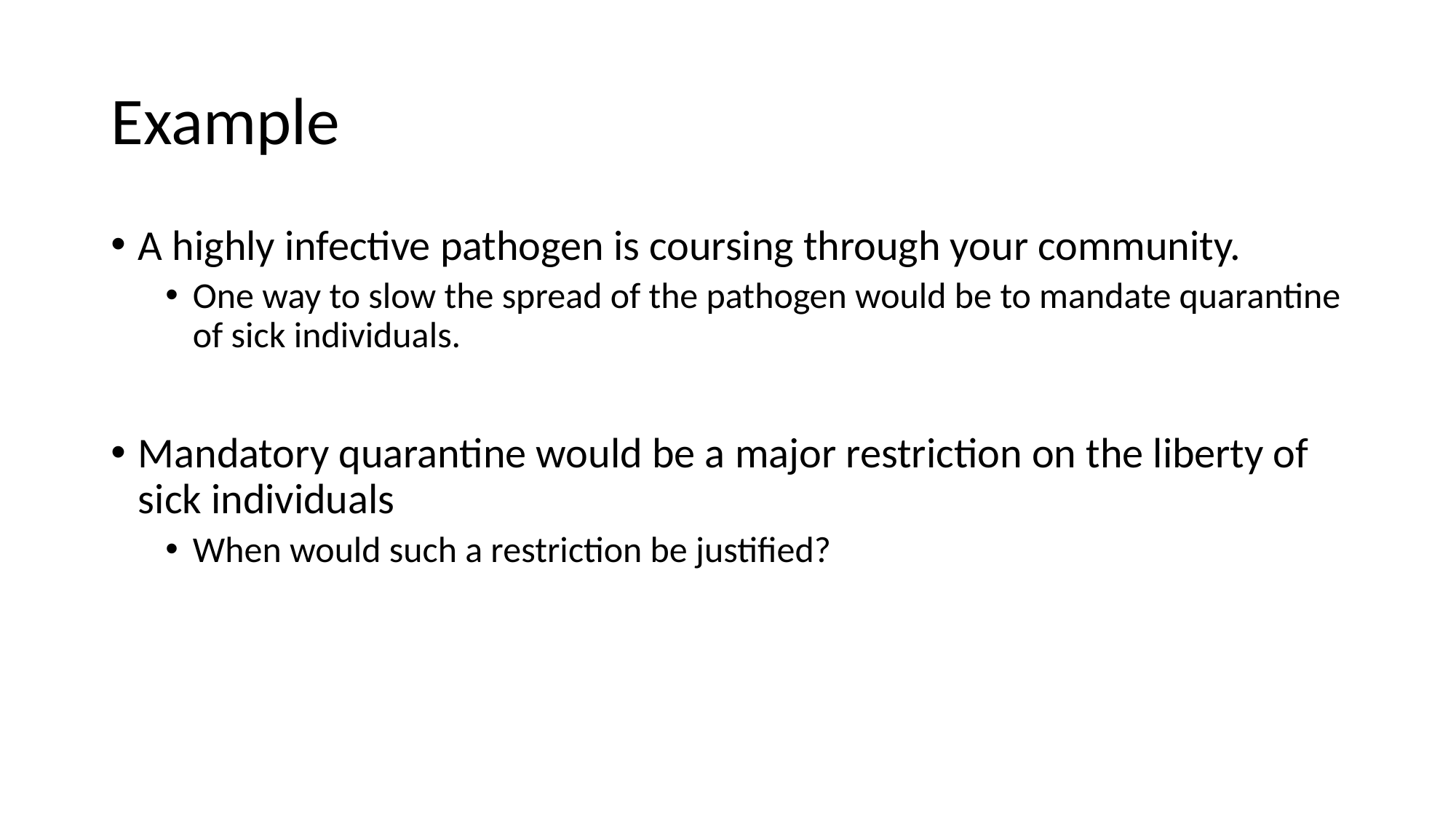

# Example
A highly infective pathogen is coursing through your community.
One way to slow the spread of the pathogen would be to mandate quarantine of sick individuals.

Mandatory quarantine would be a major restriction on the liberty of sick individuals
When would such a restriction be justified?